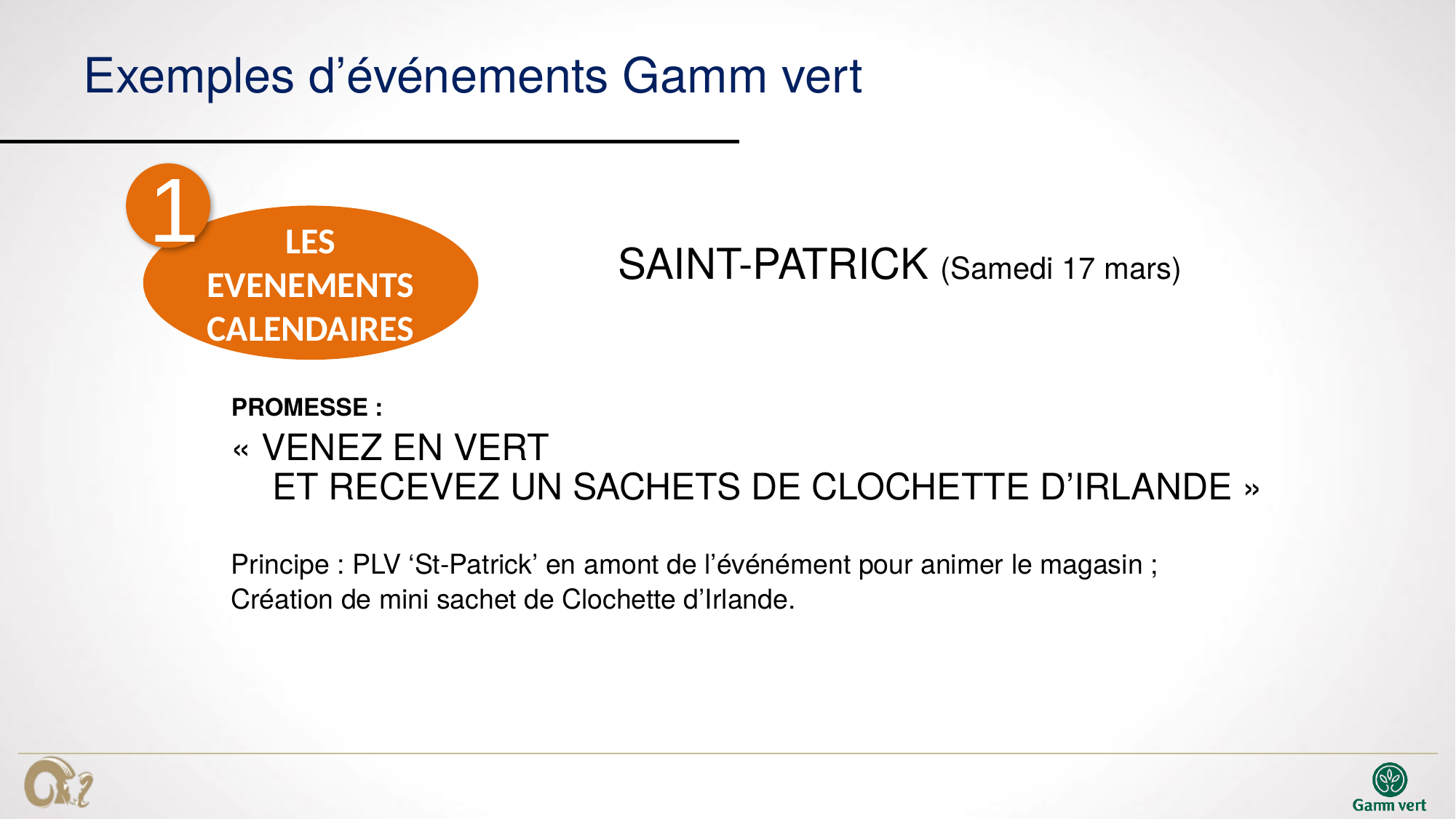

# Exemples d’événements Gamm vert
1
LES EVENEMENTS CALENDAIRES
SAINT-PATRICK (Samedi 17 mars)
PROMESSE :
« VENEZ EN VERT
ET RECEVEZ UN SACHETS DE CLOCHETTE D’IRLANDE »

Principe : PLV ‘St-Patrick’ en amont de l’événément pour animer le magasin ;
Création de mini sachet de Clochette d’Irlande.